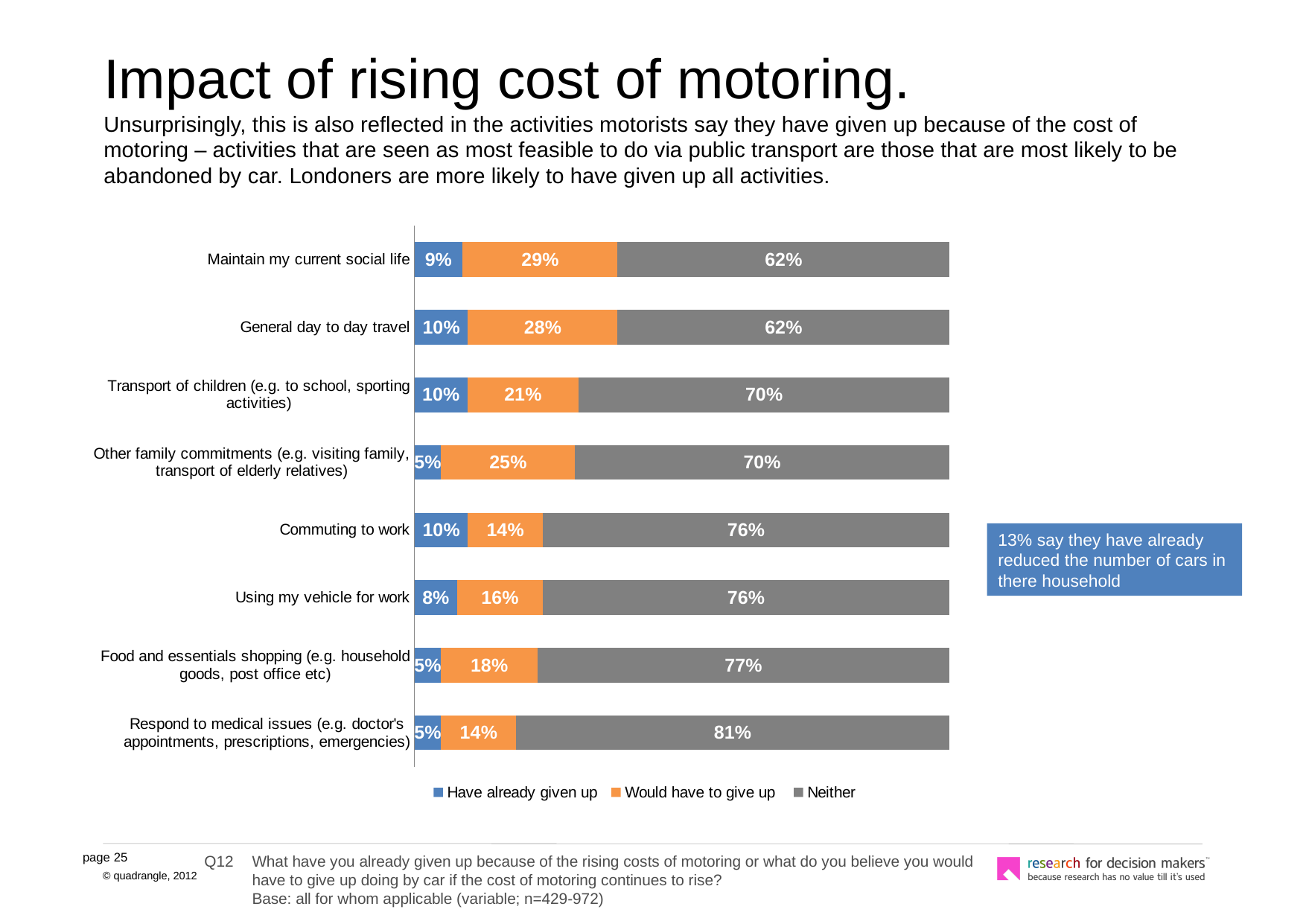

# Impact of rising cost of motoring. Unsurprisingly, this is also reflected in the activities motorists say they have given up because of the cost of motoring – activities that are seen as most feasible to do via public transport are those that are most likely to be abandoned by car. Londoners are more likely to have given up all activities.

### Chart

| Category | Have already given up | Would have to give up  | Neither |
|---|---|---|---|
| Maintain my current social life | 0.09000000000000002 | 0.2900000000000003 | 0.6200000000000028 |
| General day to day travel | 0.1 | 0.2800000000000001 | 0.6200000000000028 |
| Transport of children (e.g. to school, sporting activities) | 0.1 | 0.21000000000000021 | 0.7000000000000006 |
| Other family commitments (e.g. visiting family, transport of elderly relatives) | 0.05 | 0.25 | 0.7000000000000006 |
| Commuting to work | 0.1 | 0.14 | 0.7600000000000031 |
| Using my vehicle for work | 0.08000000000000004 | 0.16 | 0.7600000000000031 |
| Food and essentials shopping (e.g. household goods, post office etc) | 0.05 | 0.18000000000000024 | 0.7700000000000031 |
| Respond to medical issues (e.g. doctor's appointments, prescriptions, emergencies) | 0.05 | 0.14 | 0.81 |
13% say they have already reduced the number of cars in there household

Q12	What have you already given up because of the rising costs of motoring or what do you believe you would have to give up doing by car if the cost of motoring continues to rise?
	Base: all for whom applicable (variable; n=429-972)